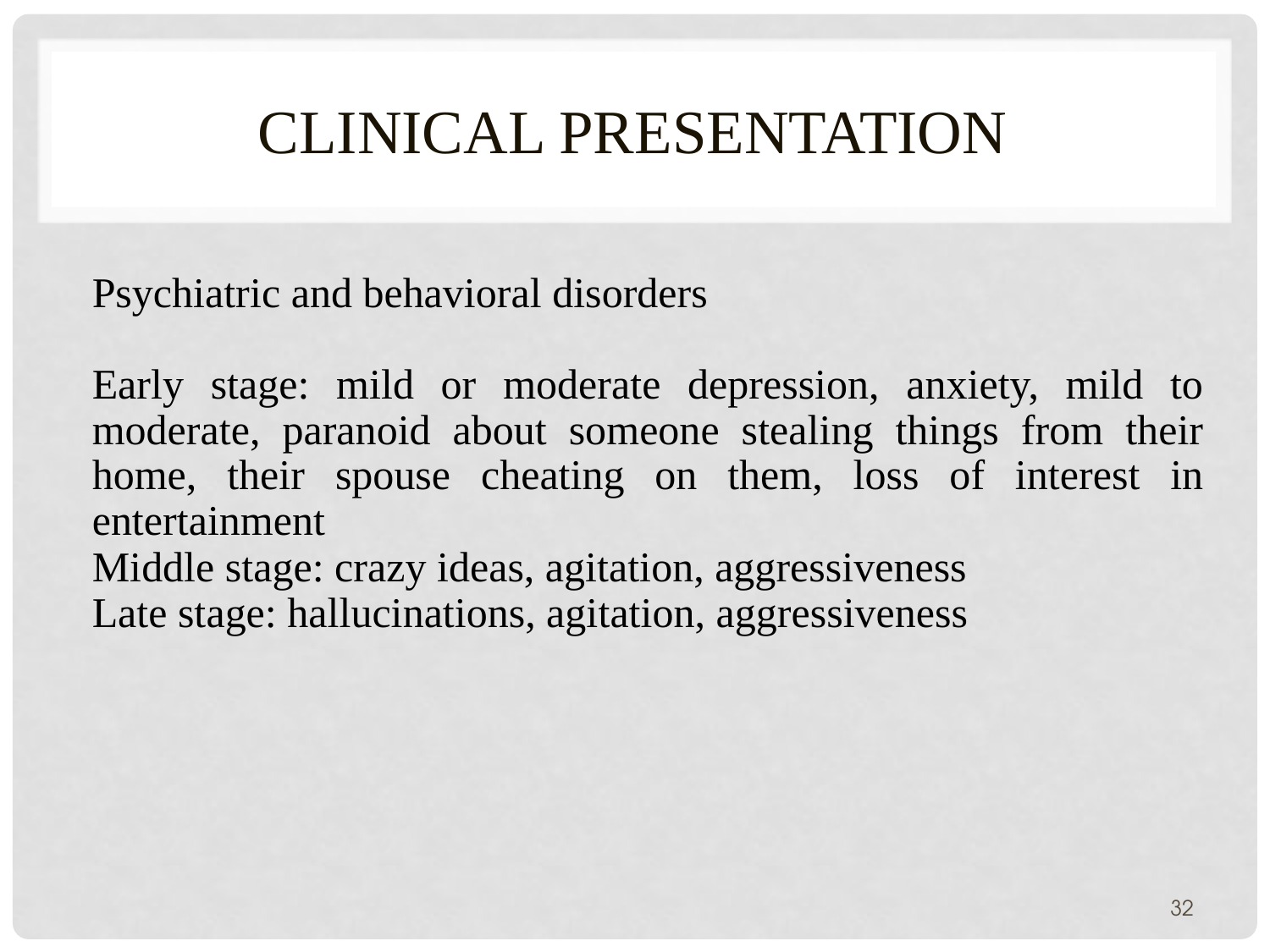

# Clinical presentation
Psychiatric and behavioral disorders

Early stage: mild or moderate depression, anxiety, mild to moderate, paranoid about someone stealing things from their home, their spouse cheating on them, loss of interest in entertainment
Middle stage: crazy ideas, agitation, aggressiveness
Late stage: hallucinations, agitation, aggressiveness

32